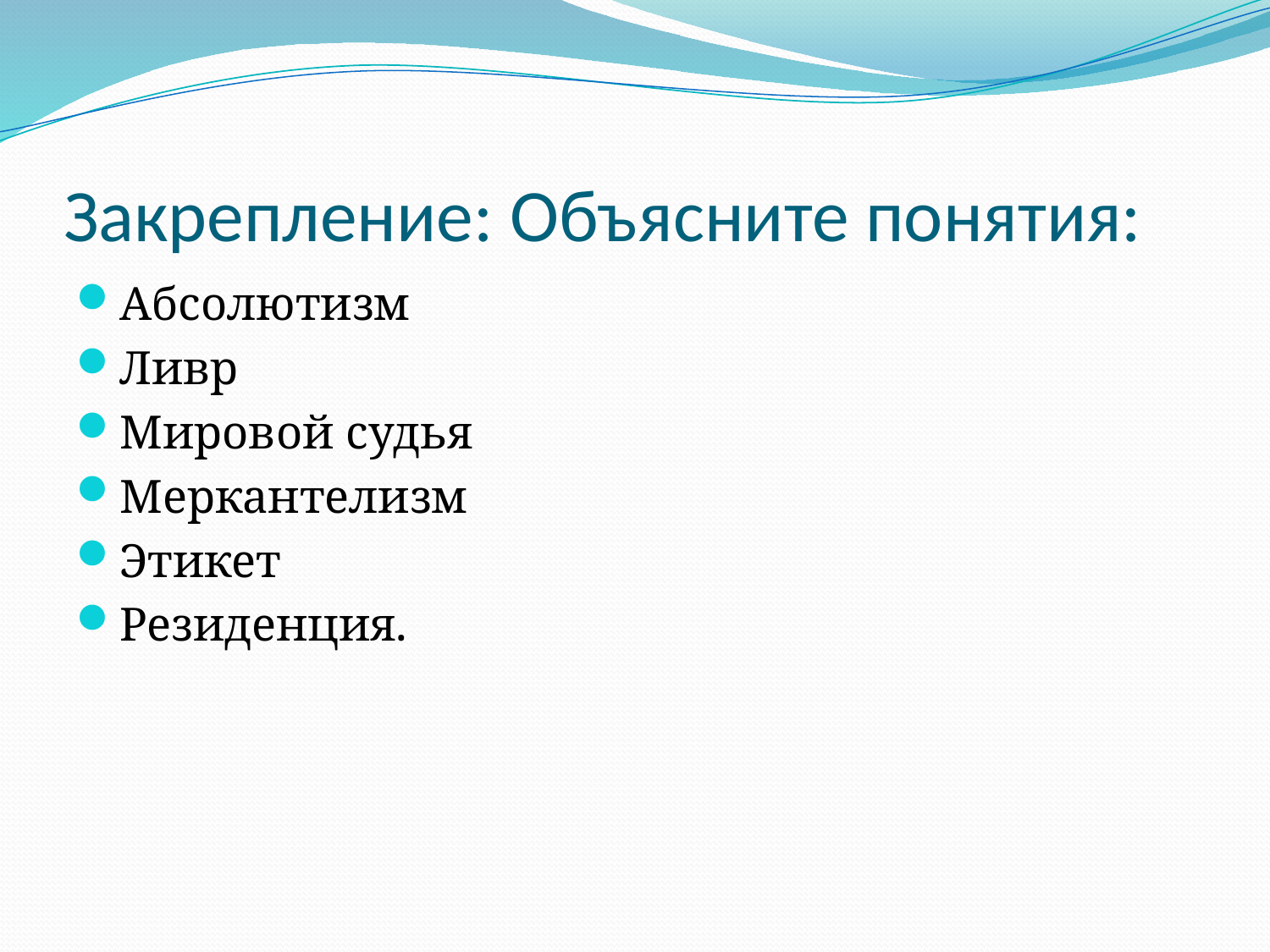

# Закрепление: Объясните понятия:
Абсолютизм
Ливр
Мировой судья
Меркантелизм
Этикет
Резиденция.